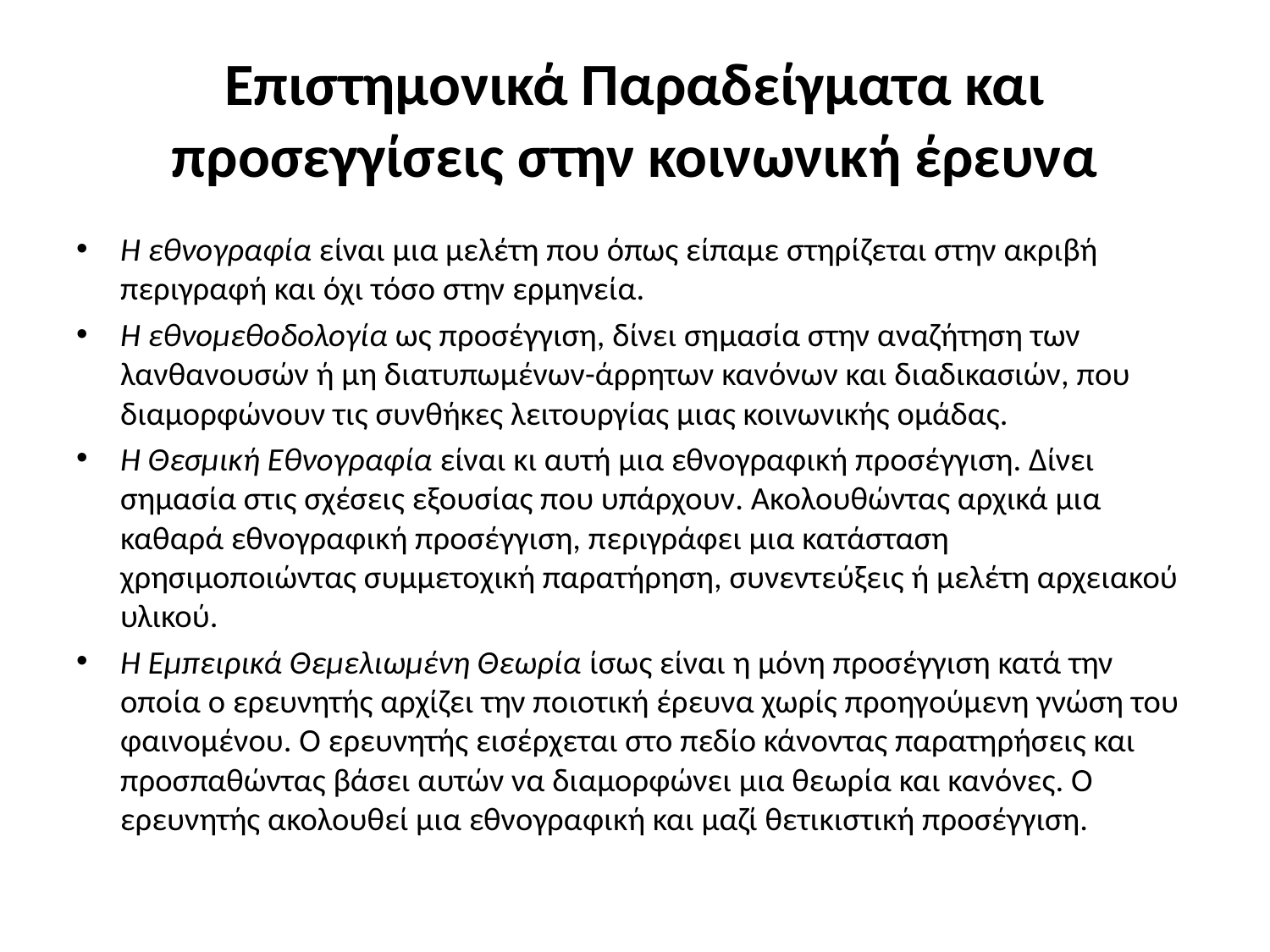

# Επιστημονικά Παραδείγματα και προσεγγίσεις στην κοινωνική έρευνα
Η εθνογραφία είναι μια μελέτη που όπως είπαμε στηρίζεται στην ακριβή περιγραφή και όχι τόσο στην ερμηνεία.
Η εθνομεθοδολογία ως προσέγγιση, δίνει σημασία στην αναζήτηση των λανθανουσών ή μη διατυπωμένων-άρρητων κανόνων και διαδικασιών, που διαμορφώνουν τις συνθήκες λειτουργίας μιας κοινωνικής ομάδας.
Η Θεσμική Εθνογραφία είναι κι αυτή μια εθνογραφική προσέγγιση. Δίνει σημασία στις σχέσεις εξουσίας που υπάρχουν. Ακολουθώντας αρχικά μια καθαρά εθνογραφική προσέγγιση, περιγράφει μια κατάσταση χρησιμοποιώντας συμμετοχική παρατήρηση, συνεντεύξεις ή μελέτη αρχειακού υλικού.
Η Εμπειρικά Θεμελιωμένη Θεωρία ίσως είναι η μόνη προσέγγιση κατά την οποία ο ερευνητής αρχίζει την ποιοτική έρευνα χωρίς προηγούμενη γνώση του φαινομένου. Ο ερευνητής εισέρχεται στο πεδίο κάνοντας παρατηρήσεις και προσπαθώντας βάσει αυτών να διαμορφώνει μια θεωρία και κανόνες. Ο ερευνητής ακολουθεί μια εθνογραφική και μαζί θετικιστική προσέγγιση.